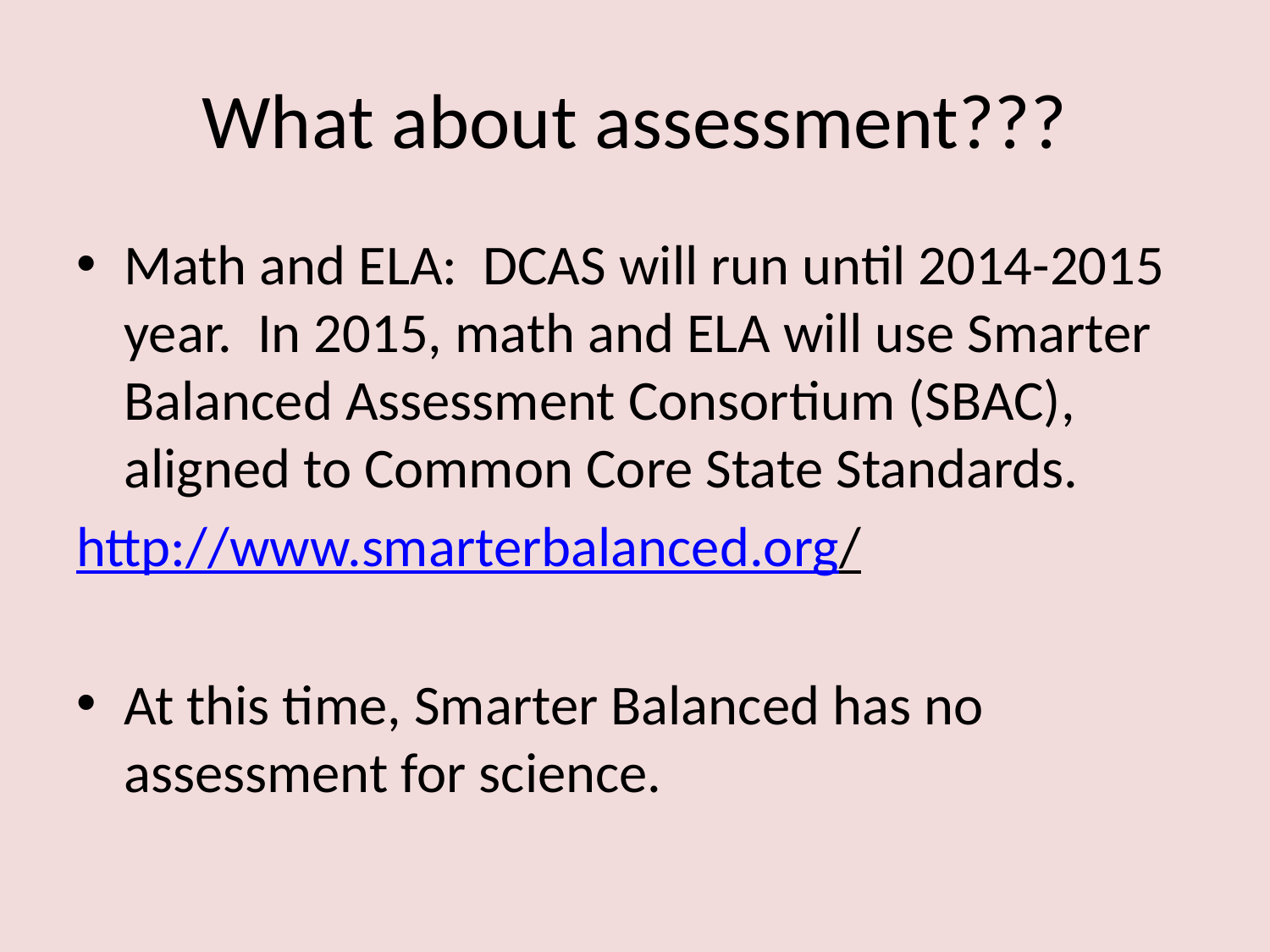

# What about assessment???
Math and ELA:  DCAS will run until 2014-2015 year.  In 2015, math and ELA will use Smarter Balanced Assessment Consortium (SBAC), aligned to Common Core State Standards.
http://www.smarterbalanced.org/

At this time, Smarter Balanced has no assessment for science.